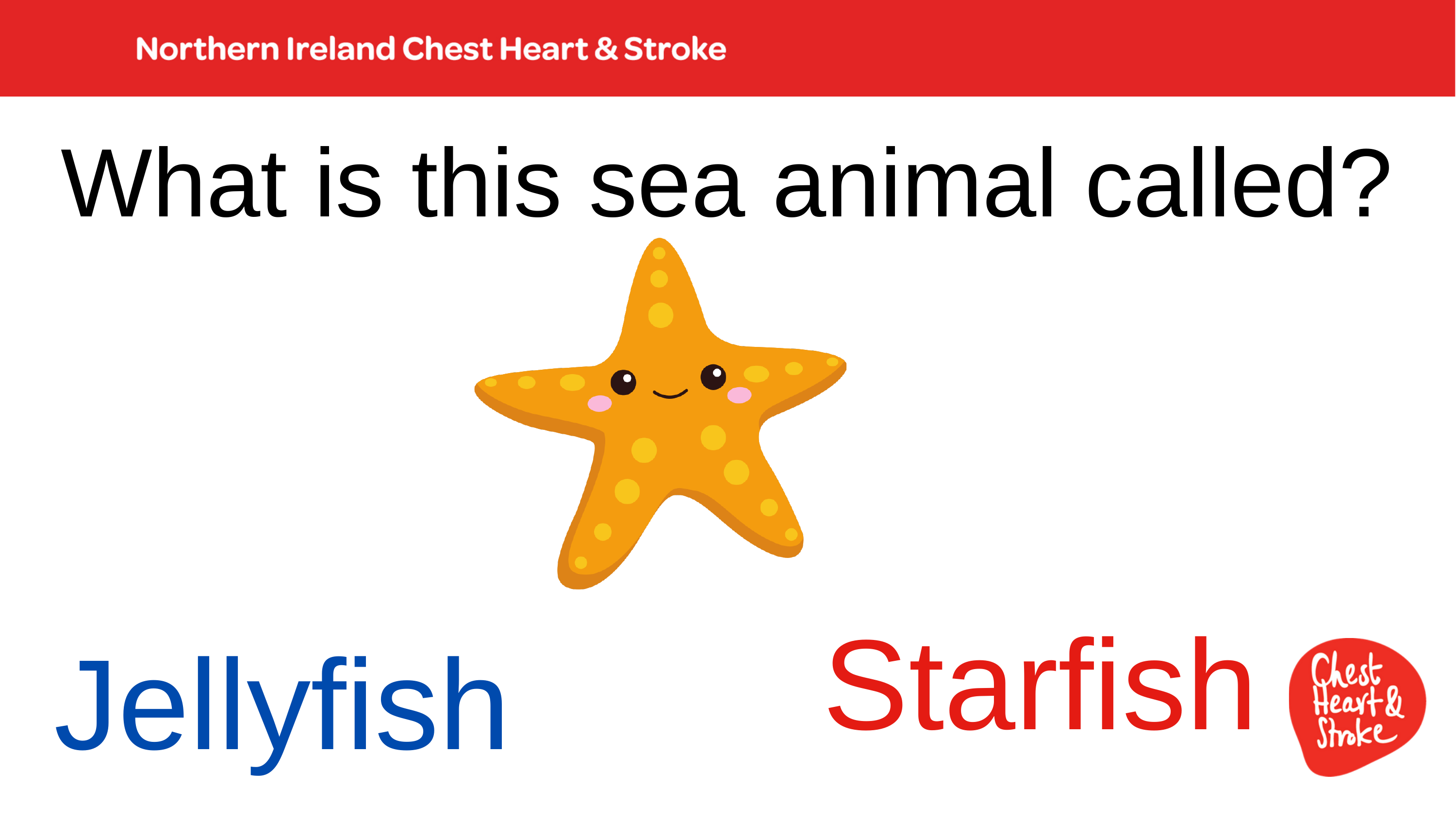

What is this sea animal called?

Starfish
Jellyfish